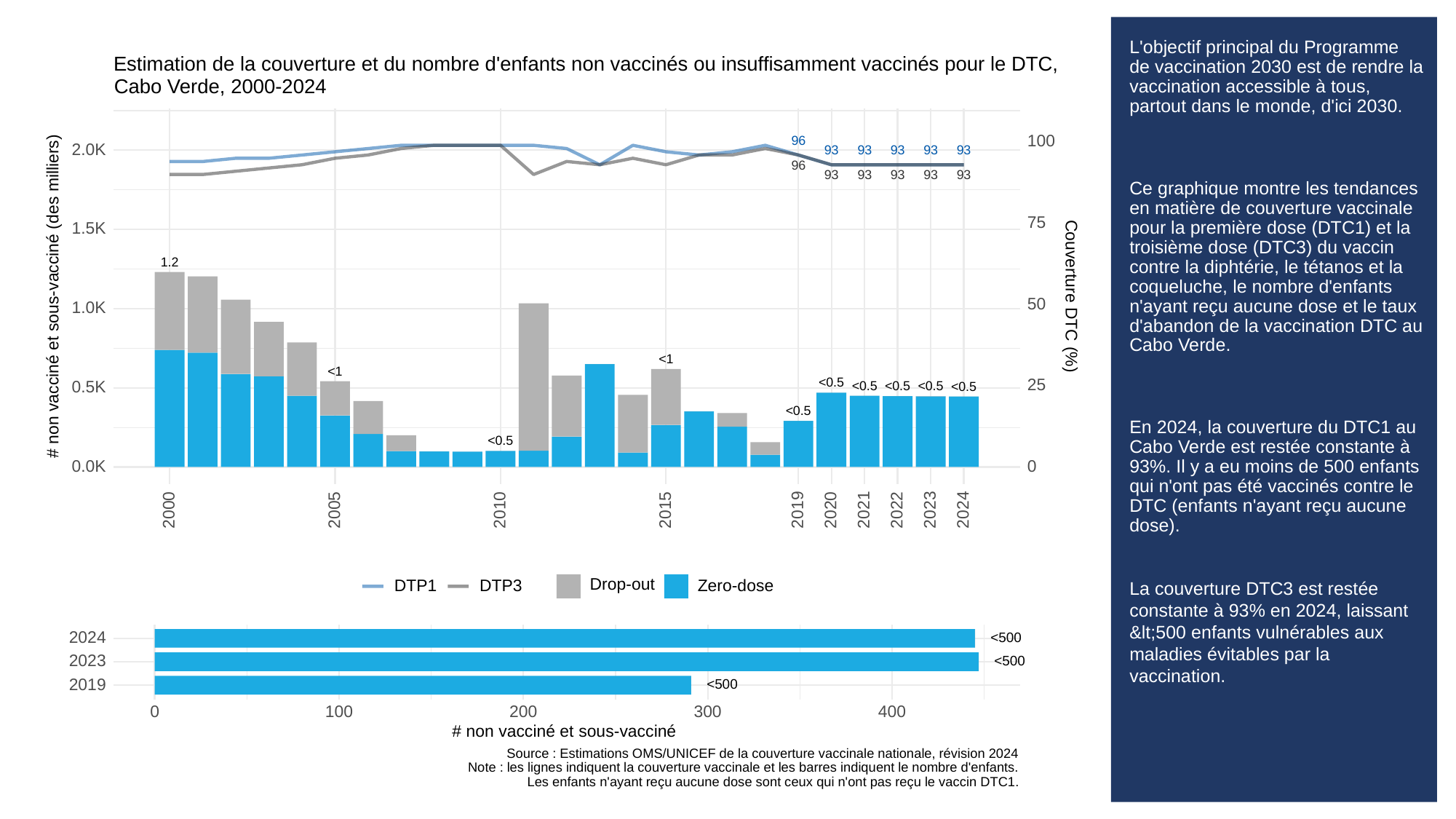

# L'objectif principal du Programme de vaccination 2030 est de rendre la vaccination accessible à tous, partout dans le monde, d'ici 2030.

Ce graphique montre les tendances en matière de couverture vaccinale pour la première dose (DTC1) et la troisième dose (DTC3) du vaccin contre la diphtérie, le tétanos et la coqueluche, le nombre d'enfants n'ayant reçu aucune dose et le taux d'abandon de la vaccination DTC au Cabo Verde.

En 2024, la couverture du DTC1 au Cabo Verde est restée constante à 93%. Il y a eu moins de 500 enfants qui n'ont pas été vaccinés contre le DTC (enfants n'ayant reçu aucune dose).

La couverture DTC3 est restée constante à 93% en 2024, laissant &lt;500 enfants vulnérables aux maladies évitables par la vaccination.

Estimation de la couverture et du nombre d'enfants non vaccinés ou insuffisamment vaccinés pour le DTC,
Cabo Verde, 2000-2024

100
96
2.0K

93
93
93
93
93

96
93
93
93
93
93

75
1.5K

1.2

# non vacciné et sous-vacciné (des milliers)
Couverture DTC (%)
50

1.0K

<1

<1

<0.5
25

0.5K
<0.5
<0.5
<0.5
<0.5

<0.5

<0.5

0.0K
0

2023
2000
2005
2010
2015
2019
2020
2021
2022
2024

Drop-out
DTP3
Zero-dose
DTP1

2024
<500

2023
<500

2019
<500

300
0
100
200
400
# non vacciné et sous-vacciné
Source : Estimations OMS/UNICEF de la couverture vaccinale nationale, révision 2024
Note : les lignes indiquent la couverture vaccinale et les barres indiquent le nombre d'enfants.
Les enfants n'ayant reçu aucune dose sont ceux qui n'ont pas reçu le vaccin DTC1.